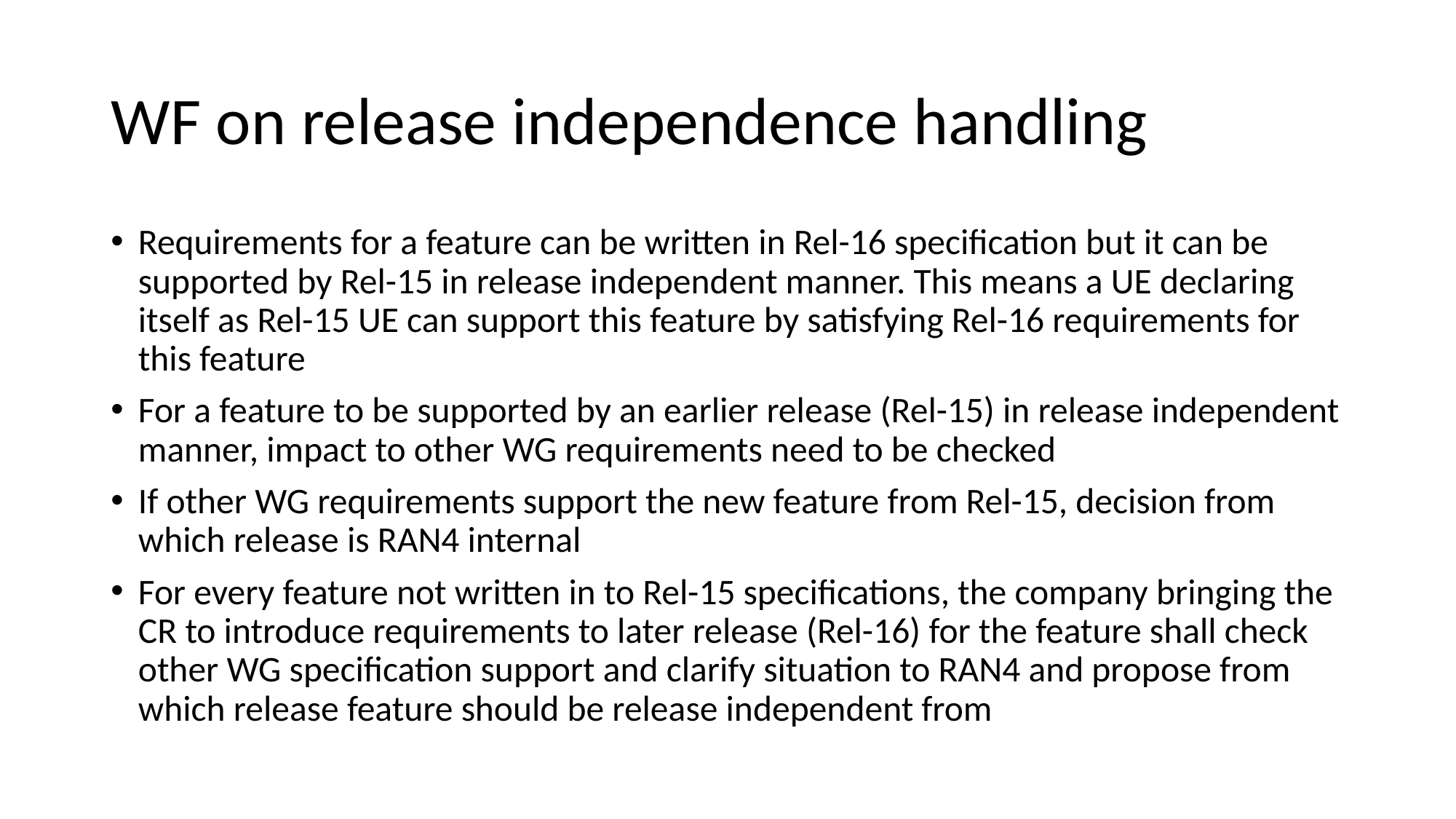

# WF on release independence handling
Requirements for a feature can be written in Rel-16 specification but it can be supported by Rel-15 in release independent manner. This means a UE declaring itself as Rel-15 UE can support this feature by satisfying Rel-16 requirements for this feature
For a feature to be supported by an earlier release (Rel-15) in release independent manner, impact to other WG requirements need to be checked
If other WG requirements support the new feature from Rel-15, decision from which release is RAN4 internal
For every feature not written in to Rel-15 specifications, the company bringing the CR to introduce requirements to later release (Rel-16) for the feature shall check other WG specification support and clarify situation to RAN4 and propose from which release feature should be release independent from